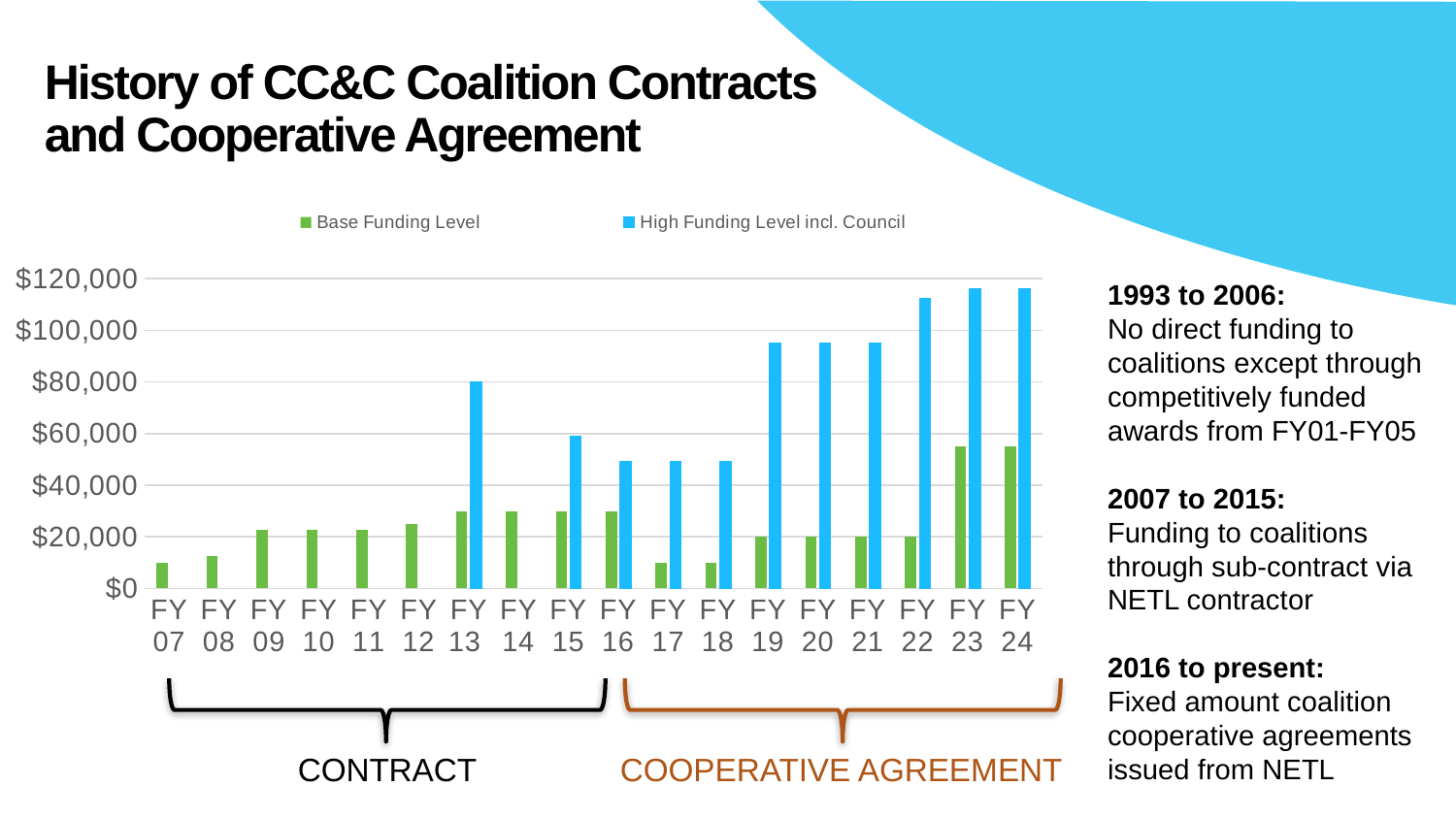

# History of CC&C Coalition Contracts and Cooperative Agreement

### Chart

| Category | Base Funding Level | High Funding Level incl. Council |
|---|---|---|
| FY 07 | 10000.0 | None |
| FY 08 | 12500.0 | None |
| FY 09 | 22500.0 | None |
| FY 10 | 22500.0 | None |
| FY 11 | 22500.0 | None |
| FY 12 | 25000.0 | None |
| FY 13  | 30000.0 | 80000.0 |
| FY 14 | 30000.0 | None |
| FY 15 | 30000.0 | 59000.0 |
| FY 16 | 30000.0 | 49000.0 |
| FY 17 | 10000.0 | 49000.0 |
| FY 18 | 10000.0 | 49000.0 |
| FY 19 | 20000.0 | 95000.0 |
| FY 20 | 20000.0 | 95000.0 |
| FY 21 | 20000.0 | 95000.0 |
| FY 22 | 20000.0 | 112500.0 |
| FY 23 | 55000.0 | 116000.0 |
| FY 24 | 55000.0 | 116000.0 |
1993 to 2006:
No direct funding to coalitions except through competitively funded awards from FY01-FY05

2007 to 2015:
Funding to coalitions through sub-contract via NETL contractor

2016 to present:
Fixed amount coalition cooperative agreements issued from NETL

CONTRACT
COOPERATIVE AGREEMENT